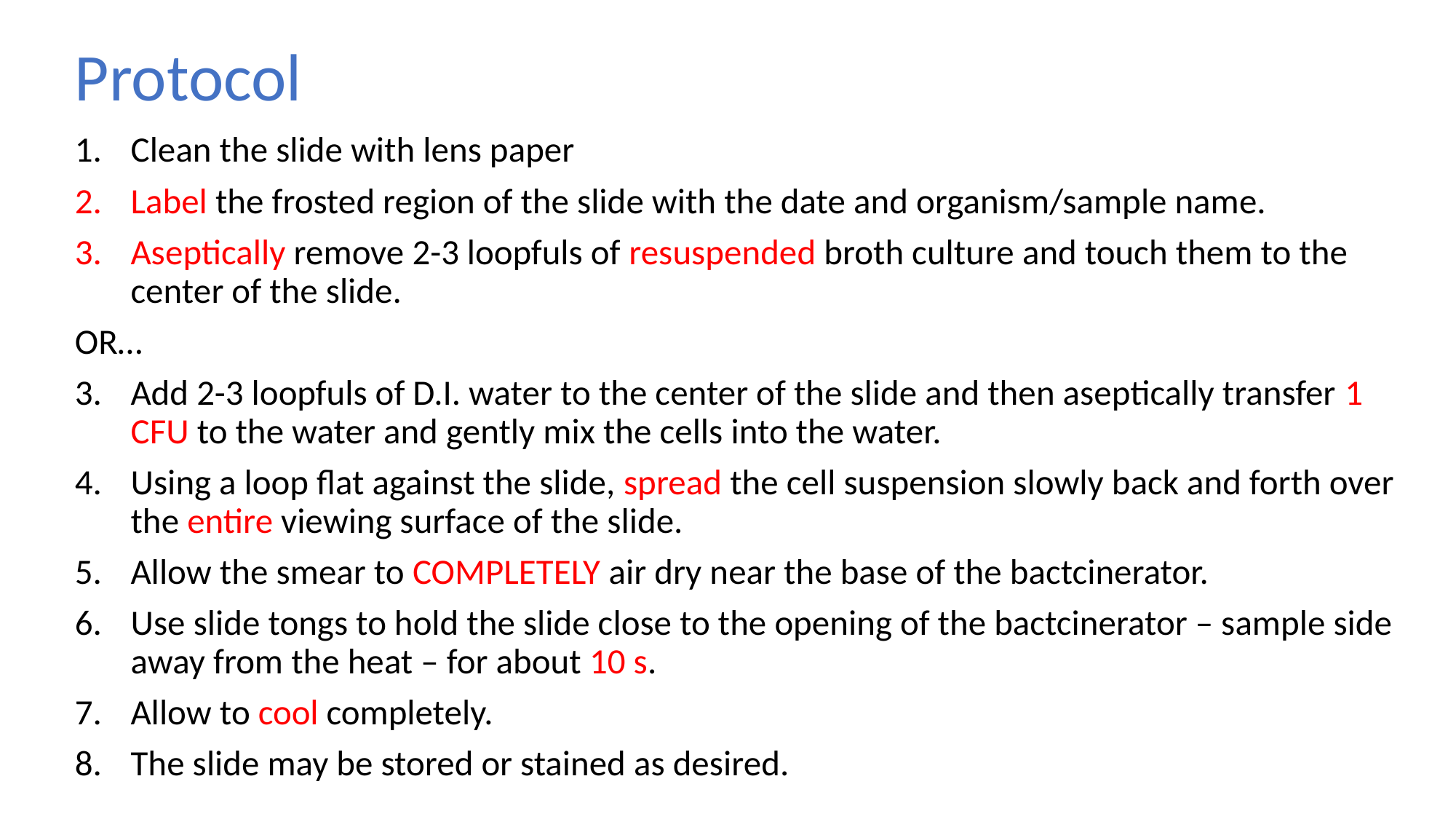

# Protocol
Clean the slide with lens paper
Label the frosted region of the slide with the date and organism/sample name.
Aseptically remove 2-3 loopfuls of resuspended broth culture and touch them to the center of the slide.
OR…
Add 2-3 loopfuls of D.I. water to the center of the slide and then aseptically transfer 1 CFU to the water and gently mix the cells into the water.
Using a loop flat against the slide, spread the cell suspension slowly back and forth over the entire viewing surface of the slide.
Allow the smear to COMPLETELY air dry near the base of the bactcinerator.
Use slide tongs to hold the slide close to the opening of the bactcinerator – sample side away from the heat – for about 10 s.
Allow to cool completely.
The slide may be stored or stained as desired.